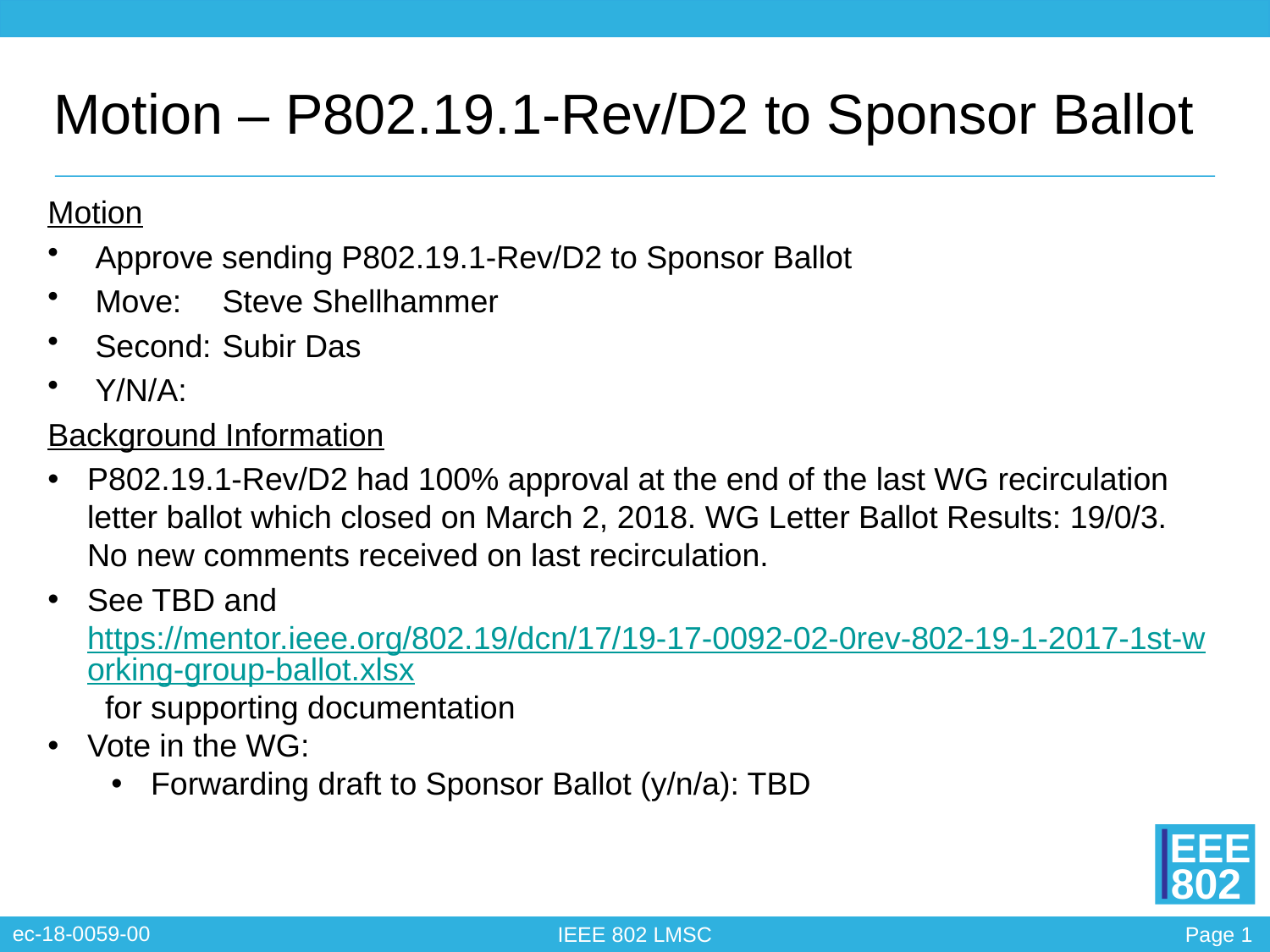

# Motion – P802.19.1-Rev/D2 to Sponsor Ballot
Motion
Approve sending P802.19.1-Rev/D2 to Sponsor Ballot
Move:	Steve Shellhammer
Second:	Subir Das
Y/N/A:
Background Information
P802.19.1-Rev/D2 had 100% approval at the end of the last WG recirculation letter ballot which closed on March 2, 2018. WG Letter Ballot Results: 19/0/3. No new comments received on last recirculation.
See TBD and https://mentor.ieee.org/802.19/dcn/17/19-17-0092-02-0rev-802-19-1-2017-1st-working-group-ballot.xlsx  for supporting documentation
Vote in the WG:
Forwarding draft to Sponsor Ballot (y/n/a): TBD